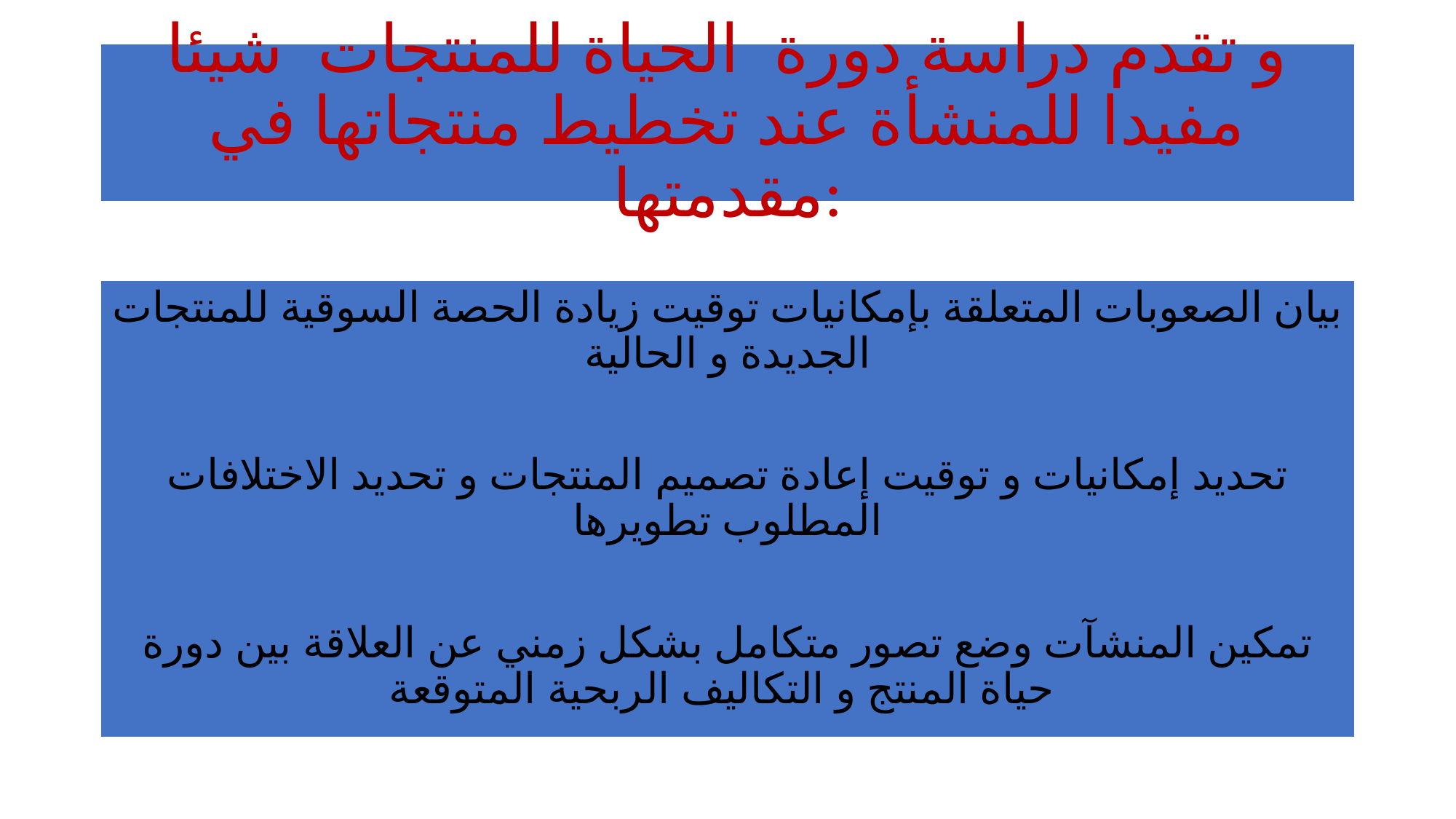

# و تقدم دراسة دورة  الحياة للمنتجات  شيئا مفيدا للمنشأة عند تخطيط منتجاتها في مقدمتها:
بيان الصعوبات المتعلقة بإمكانيات توقيت زيادة الحصة السوقية للمنتجات الجديدة و الحالية

تحديد إمكانيات و توقيت إعادة تصميم المنتجات و تحديد الاختلافات المطلوب تطويرها

تمكين المنشآت وضع تصور متكامل بشكل زمني عن العلاقة بين دورة حياة المنتج و التكاليف الربحية المتوقعة